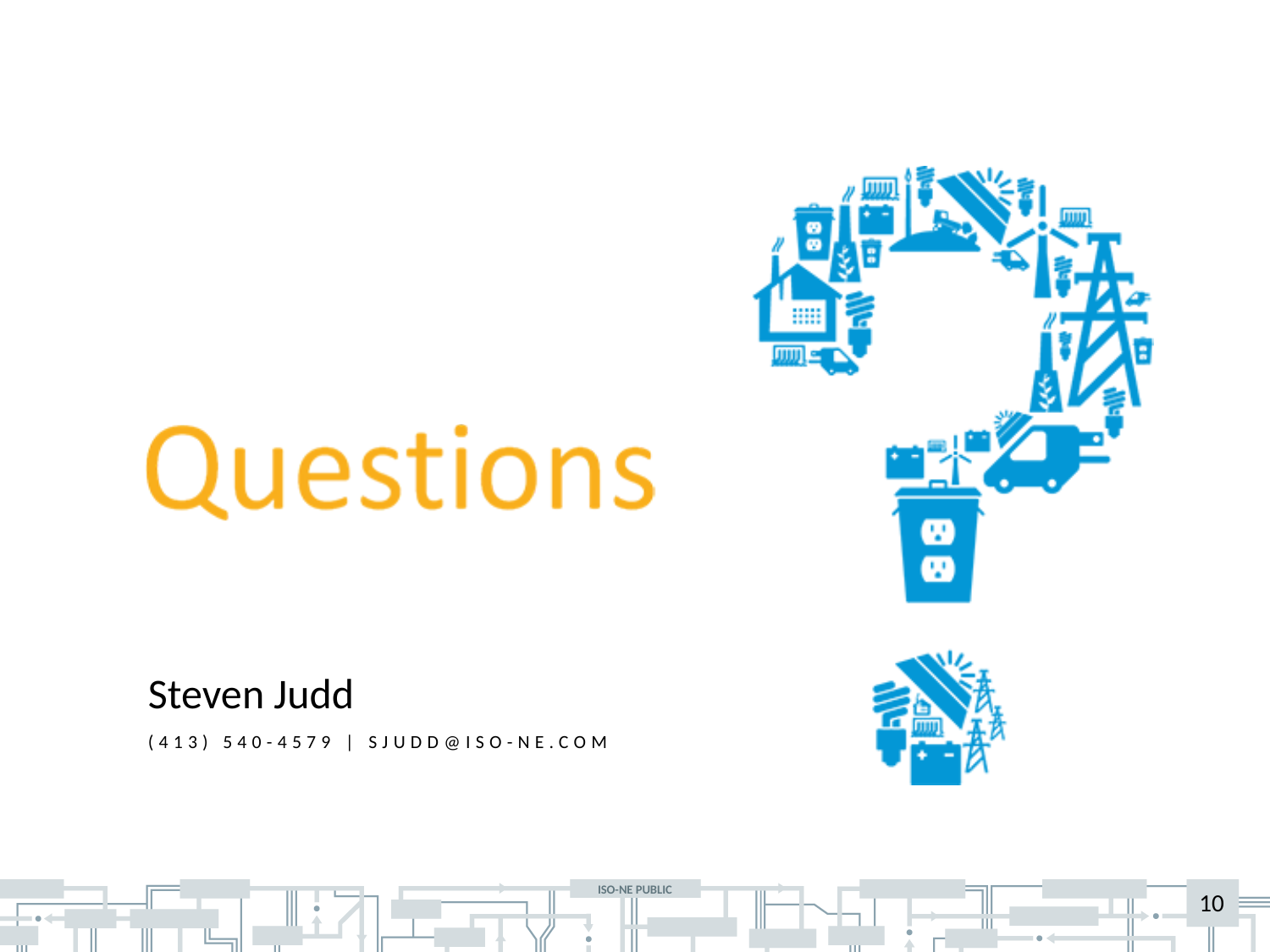

Steven Judd
(413) 540-4579 | SJUDD@iso-ne.com
10